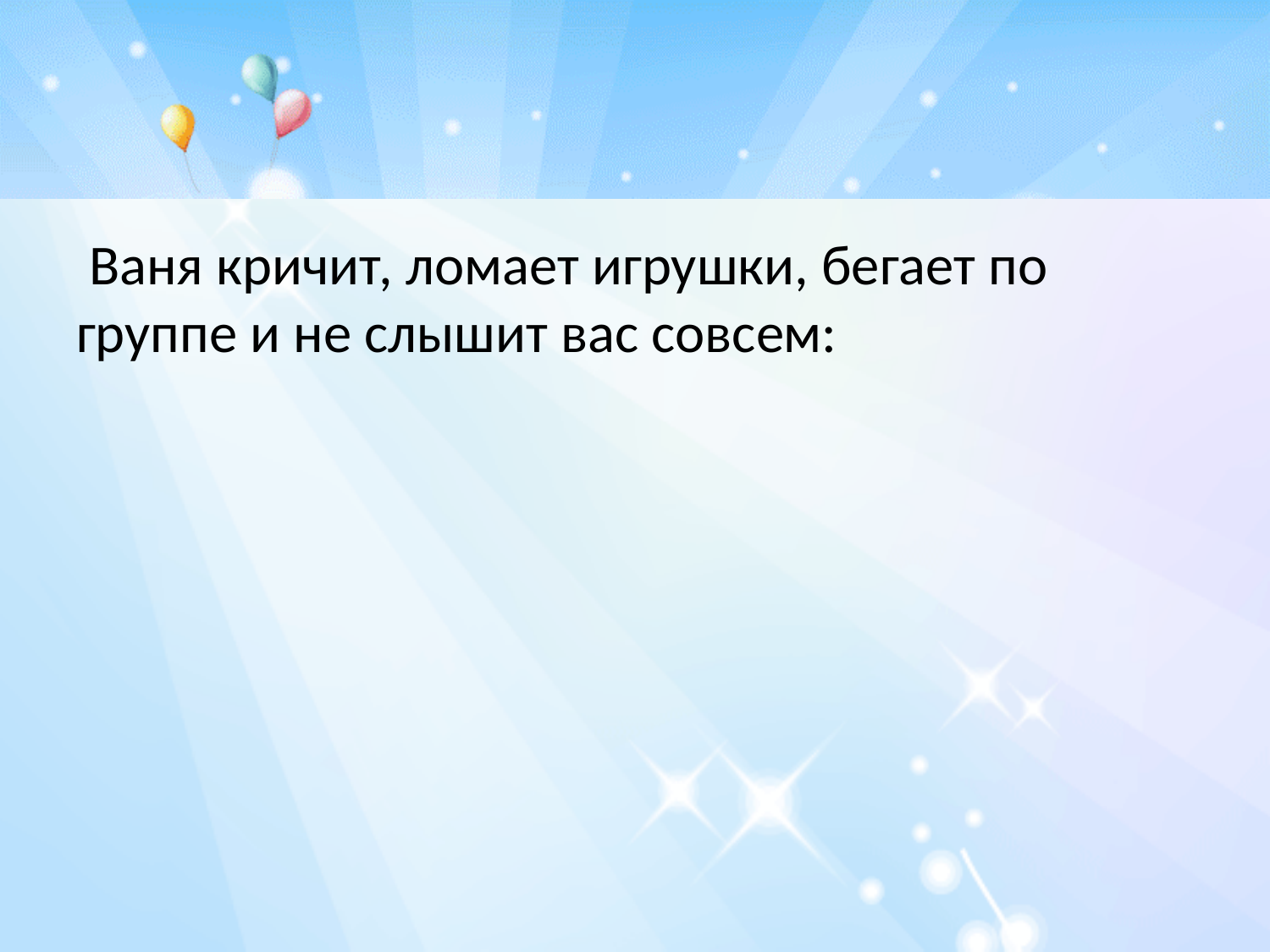

Ваня кричит, ломает игрушки, бегает по группе и не слышит вас совсем: